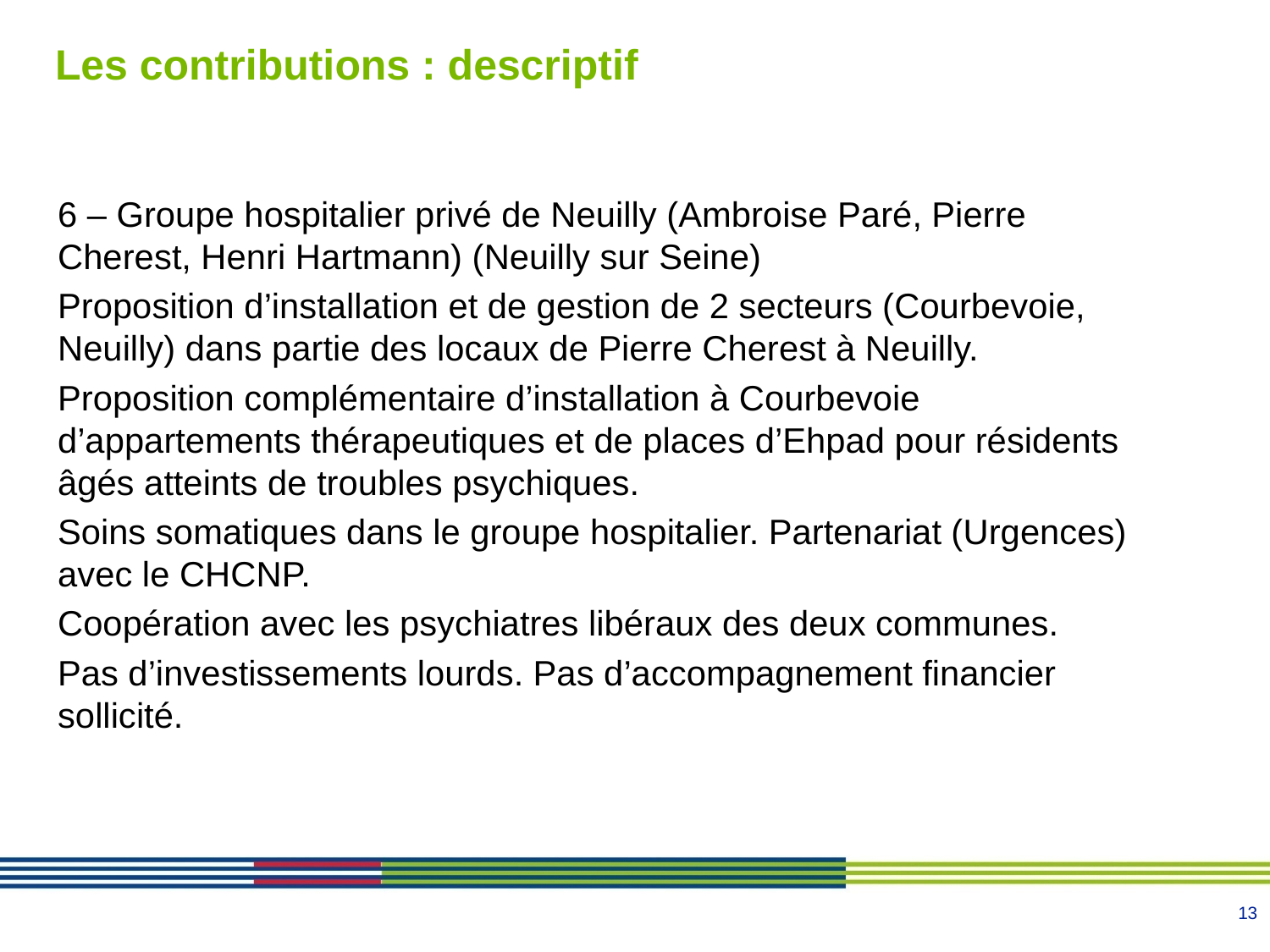

# Les contributions : descriptif

6 – Groupe hospitalier privé de Neuilly (Ambroise Paré, Pierre Cherest, Henri Hartmann) (Neuilly sur Seine)
Proposition d’installation et de gestion de 2 secteurs (Courbevoie, Neuilly) dans partie des locaux de Pierre Cherest à Neuilly.
Proposition complémentaire d’installation à Courbevoie d’appartements thérapeutiques et de places d’Ehpad pour résidents âgés atteints de troubles psychiques.
Soins somatiques dans le groupe hospitalier. Partenariat (Urgences) avec le CHCNP.
Coopération avec les psychiatres libéraux des deux communes.
Pas d’investissements lourds. Pas d’accompagnement financier sollicité.